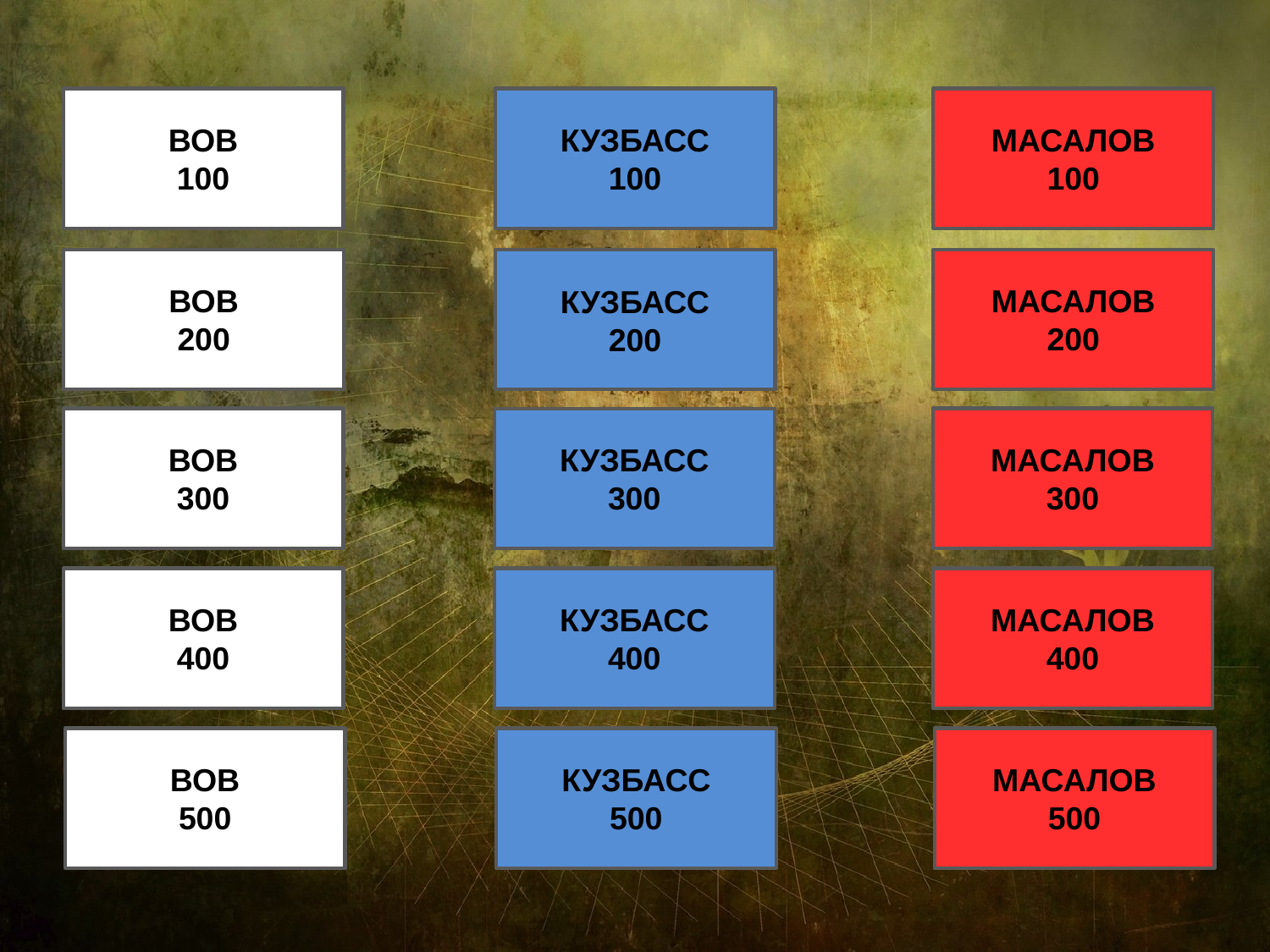

ВОВ
100
МАСАЛОВ
100
КУЗБАСС
100
ВОВ
200
МАСАЛОВ
200
КУЗБАСС
200
ВОВ
300
МАСАЛОВ
300
КУЗБАСС
300
ВОВ
400
МАСАЛОВ
400
КУЗБАСС
400
ВОВ
500
МАСАЛОВ
500
КУЗБАСС
500